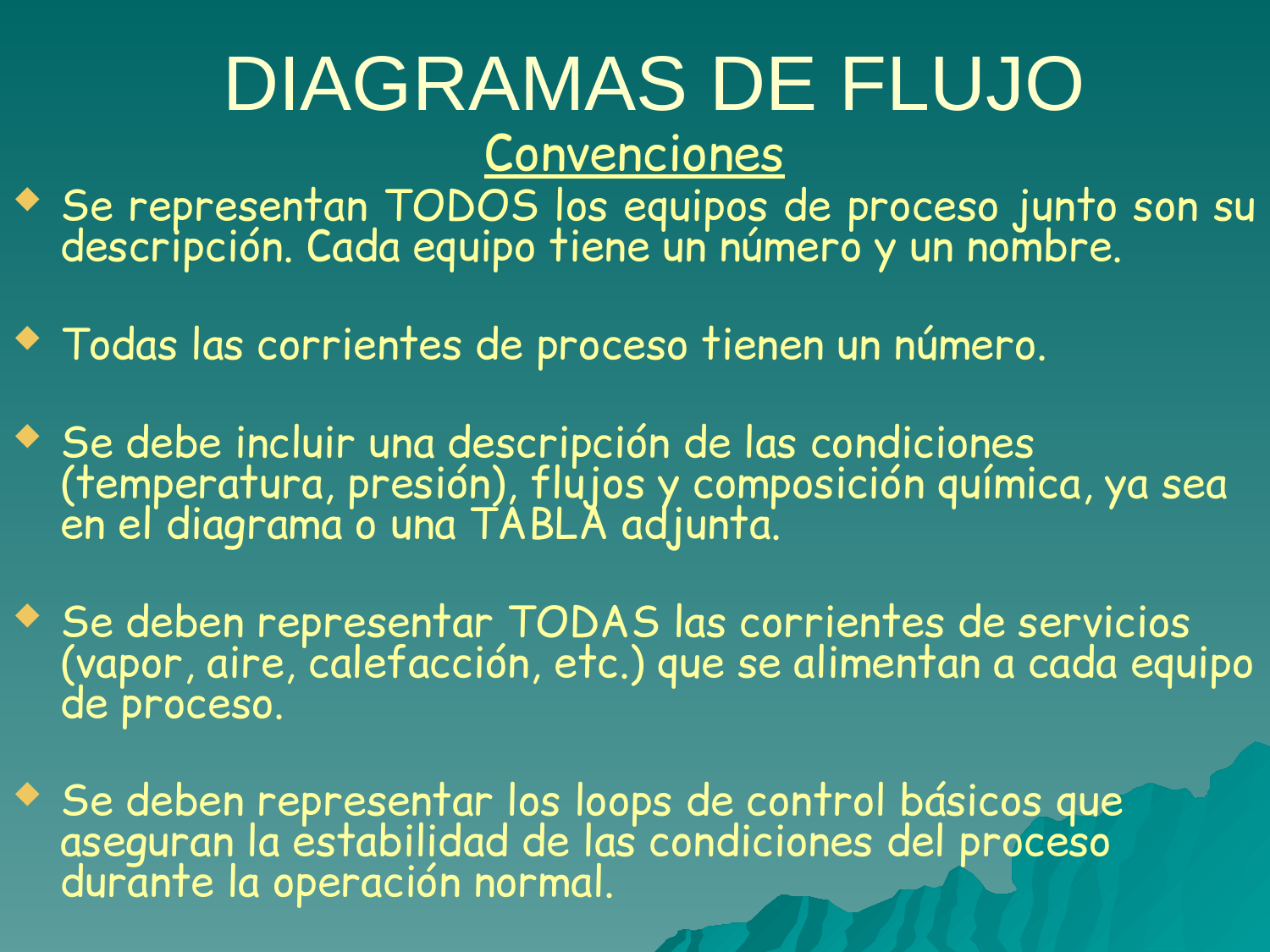

# DIAGRAMAS DE FLUJO
Convenciones
Se representan TODOS los equipos de proceso junto son su descripción. Cada equipo tiene un número y un nombre.

Todas las corrientes de proceso tienen un número.

Se debe incluir una descripción de las condiciones (temperatura, presión), flujos y composición química, ya sea en el diagrama o una TABLA adjunta.

Se deben representar TODAS las corrientes de servicios (vapor, aire, calefacción, etc.) que se alimentan a cada equipo de proceso.

Se deben representar los loops de control básicos que aseguran la estabilidad de las condiciones del proceso durante la operación normal.